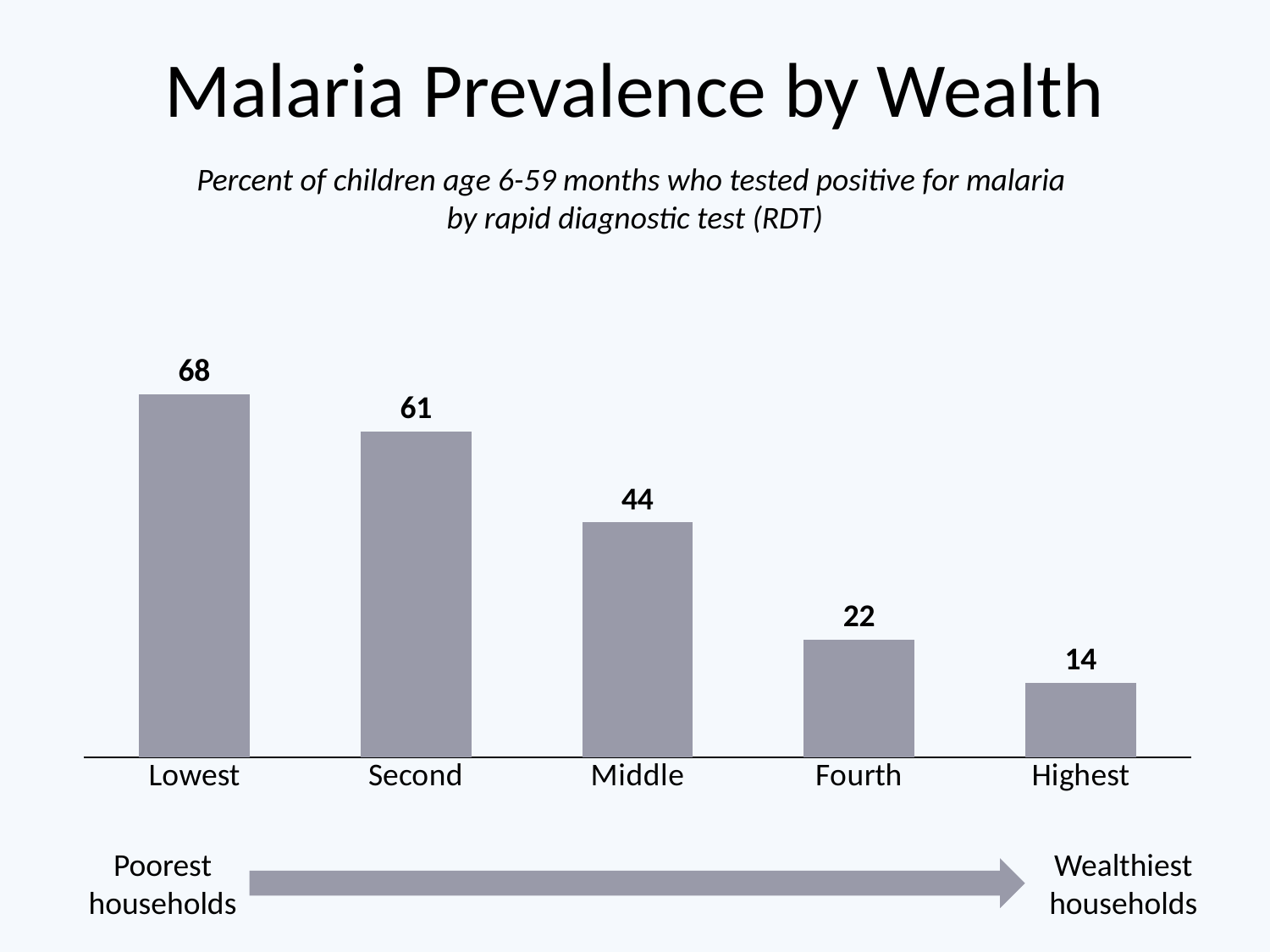

# Malaria Prevalence by Wealth
Percent of children age 6-59 months who tested positive for malaria
by rapid diagnostic test (RDT)

### Chart

| Category | Series 1 |
|---|---|
| Lowest | 68.0 |
| Second | 61.0 |
| Middle | 44.0 |
| Fourth | 22.0 |
| Highest | 14.0 |
Wealthiest households
Poorest households